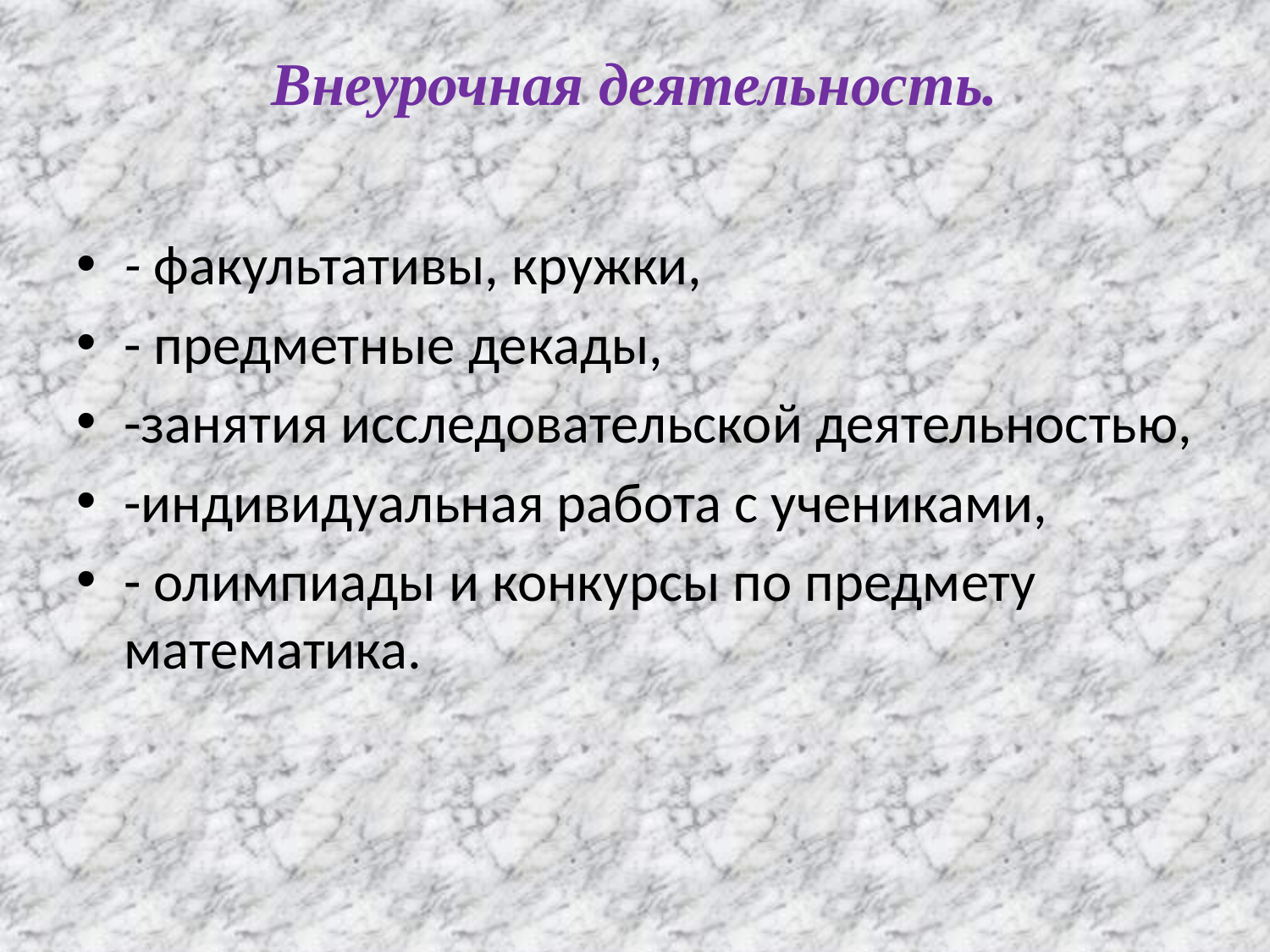

# Внеурочная деятельность.
- факультативы, кружки,
- предметные декады,
-занятия исследовательской деятельностью,
-индивидуальная работа с учениками,
- олимпиады и конкурсы по предмету математика.